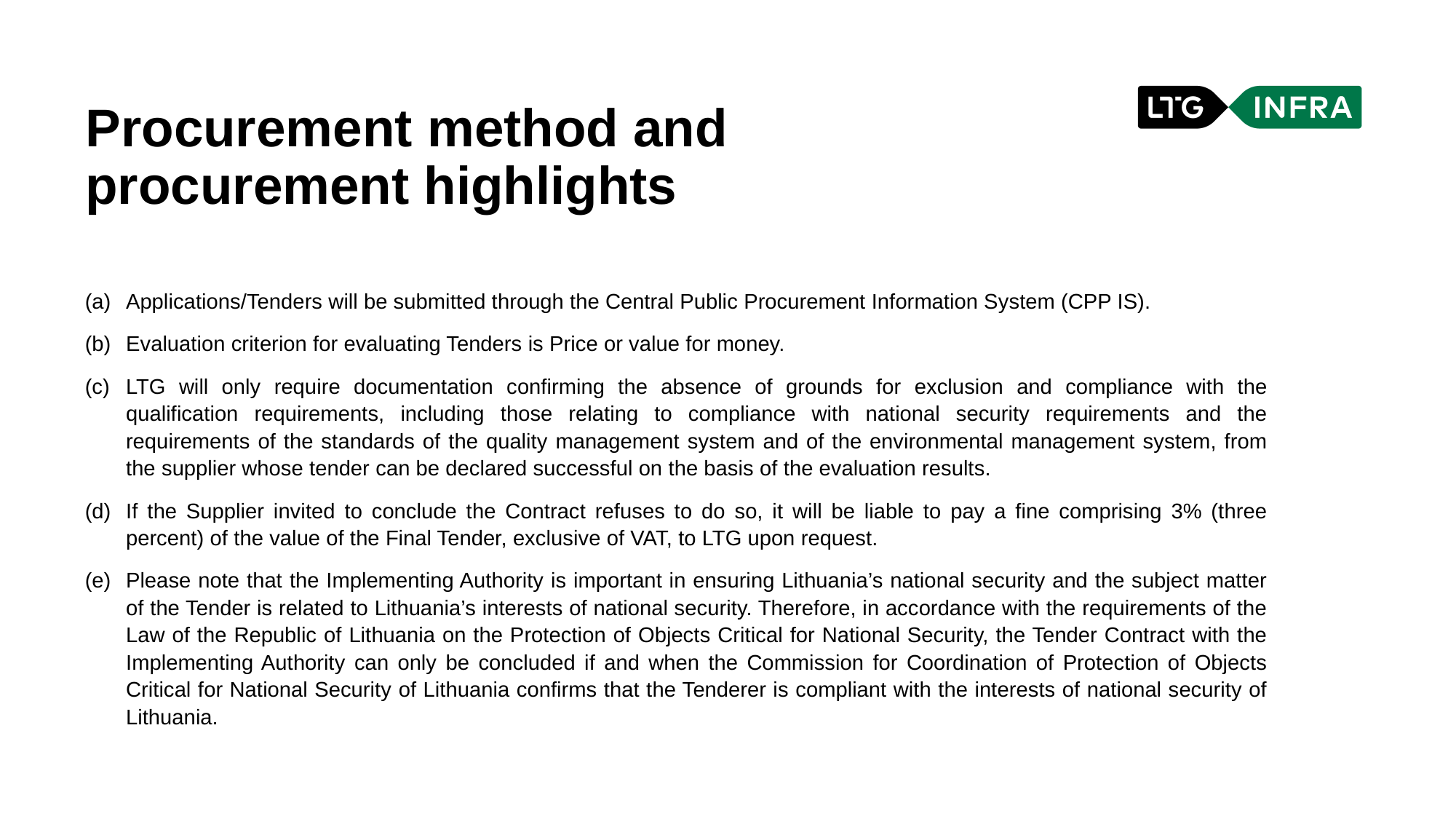

Procurement method and procurement highlights

Applications/Tenders will be submitted through the Central Public Procurement Information System (CPP IS).
Evaluation criterion for evaluating Tenders is Price or value for money.
LTG will only require documentation confirming the absence of grounds for exclusion and compliance with the qualification requirements, including those relating to compliance with national security requirements and the requirements of the standards of the quality management system and of the environmental management system, from the supplier whose tender can be declared successful on the basis of the evaluation results.
If the Supplier invited to conclude the Contract refuses to do so, it will be liable to pay a fine comprising 3% (three percent) of the value of the Final Tender, exclusive of VAT, to LTG upon request.
Please note that the Implementing Authority is important in ensuring Lithuania’s national security and the subject matter of the Tender is related to Lithuania’s interests of national security. Therefore, in accordance with the requirements of the Law of the Republic of Lithuania on the Protection of Objects Critical for National Security, the Tender Contract with the Implementing Authority can only be concluded if and when the Commission for Coordination of Protection of Objects Critical for National Security of Lithuania confirms that the Tenderer is compliant with the interests of national security of Lithuania.